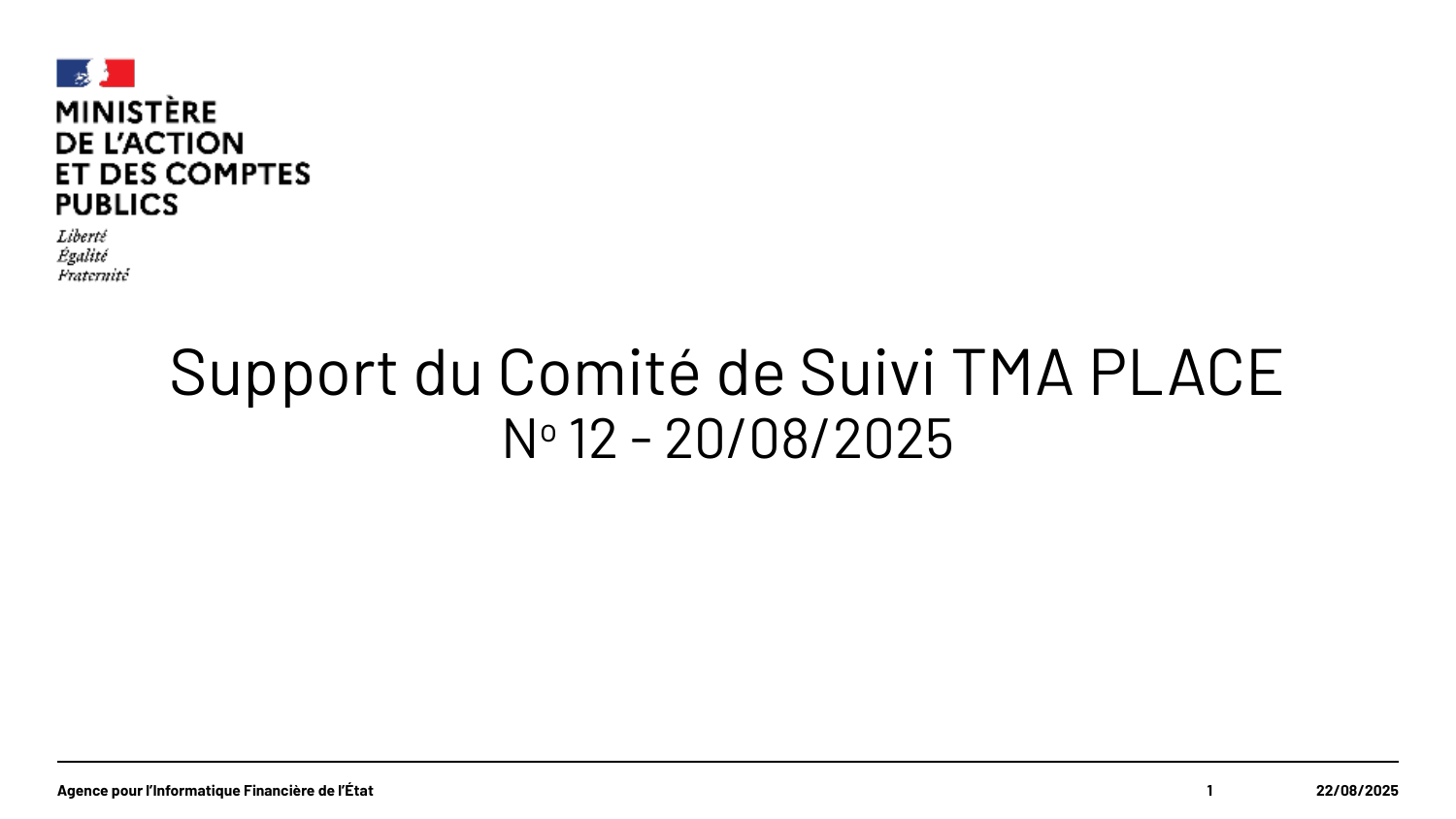

Support du Comité de Suivi TMA PLACE
No 12 - 20/08/2025
Agence pour l’Informatique Financière de l’État
1
22/08/2025